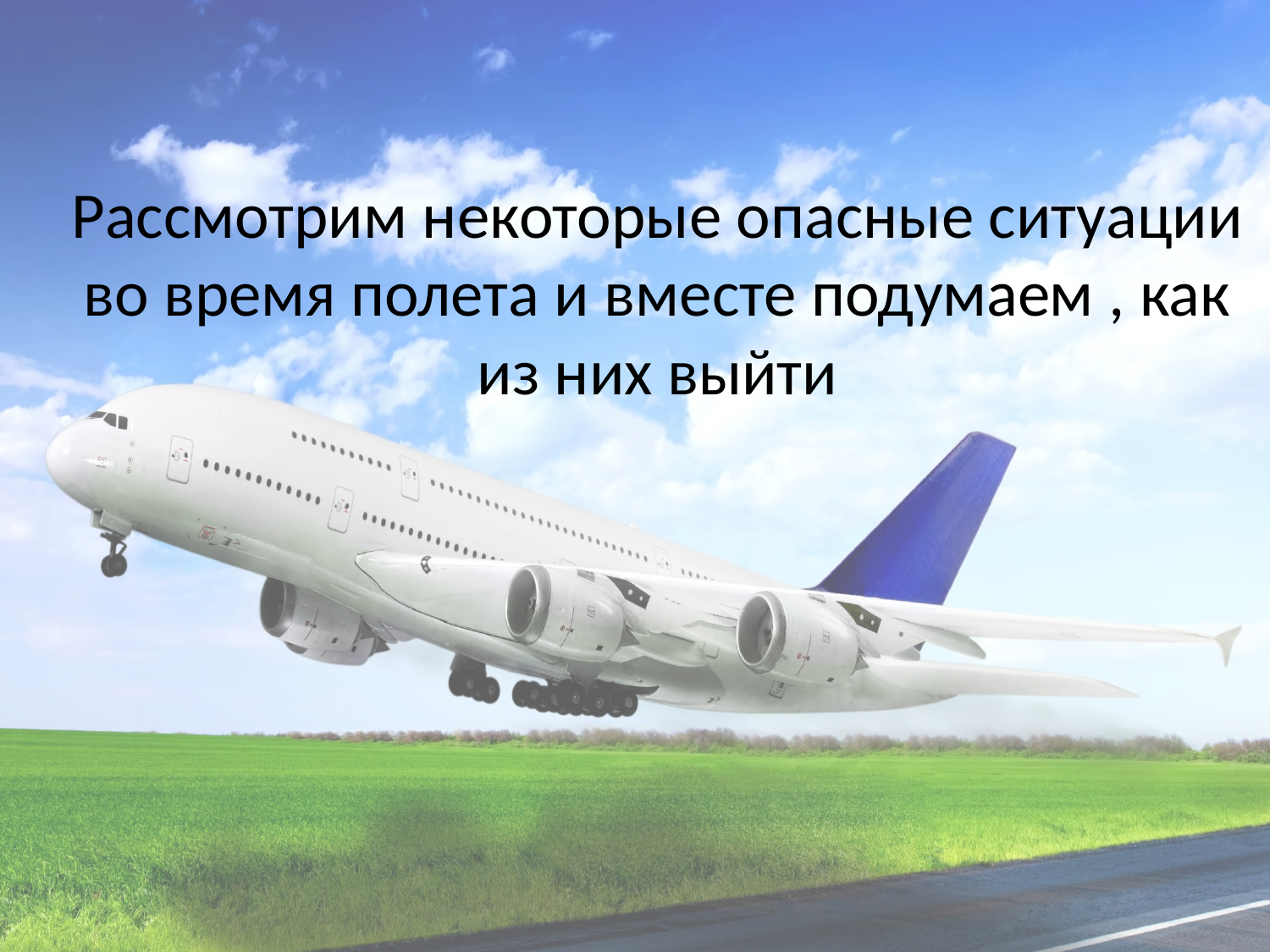

# Рассмотрим некоторые опасные ситуации во время полета и вместе подумаем , как из них выйти